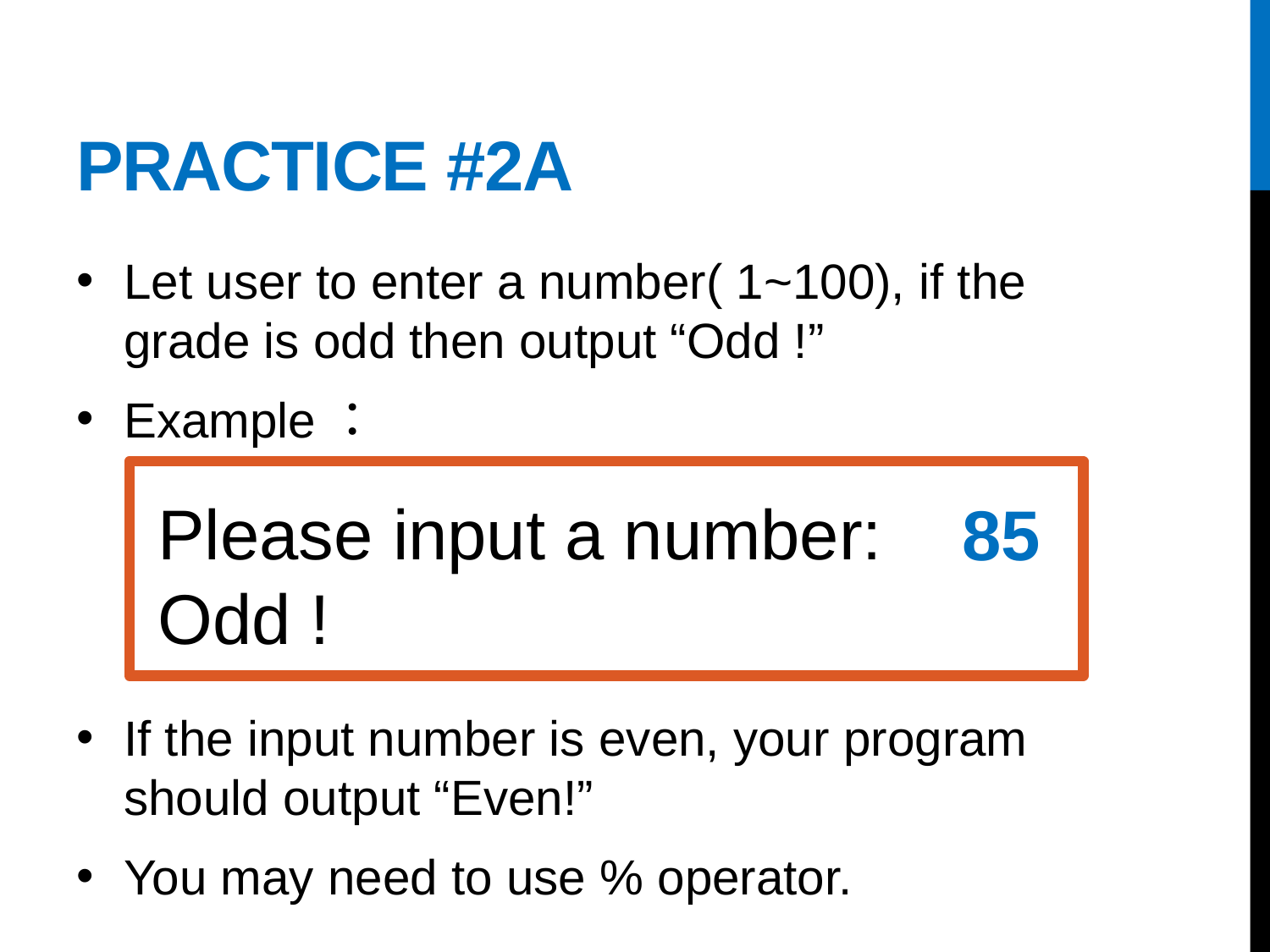

# Practice #2A
Let user to enter a number( 1~100), if the grade is odd then output “Odd !”
Example：

If the input number is even, your program should output “Even!”
You may need to use % operator.

Please input a number:
Odd !
85